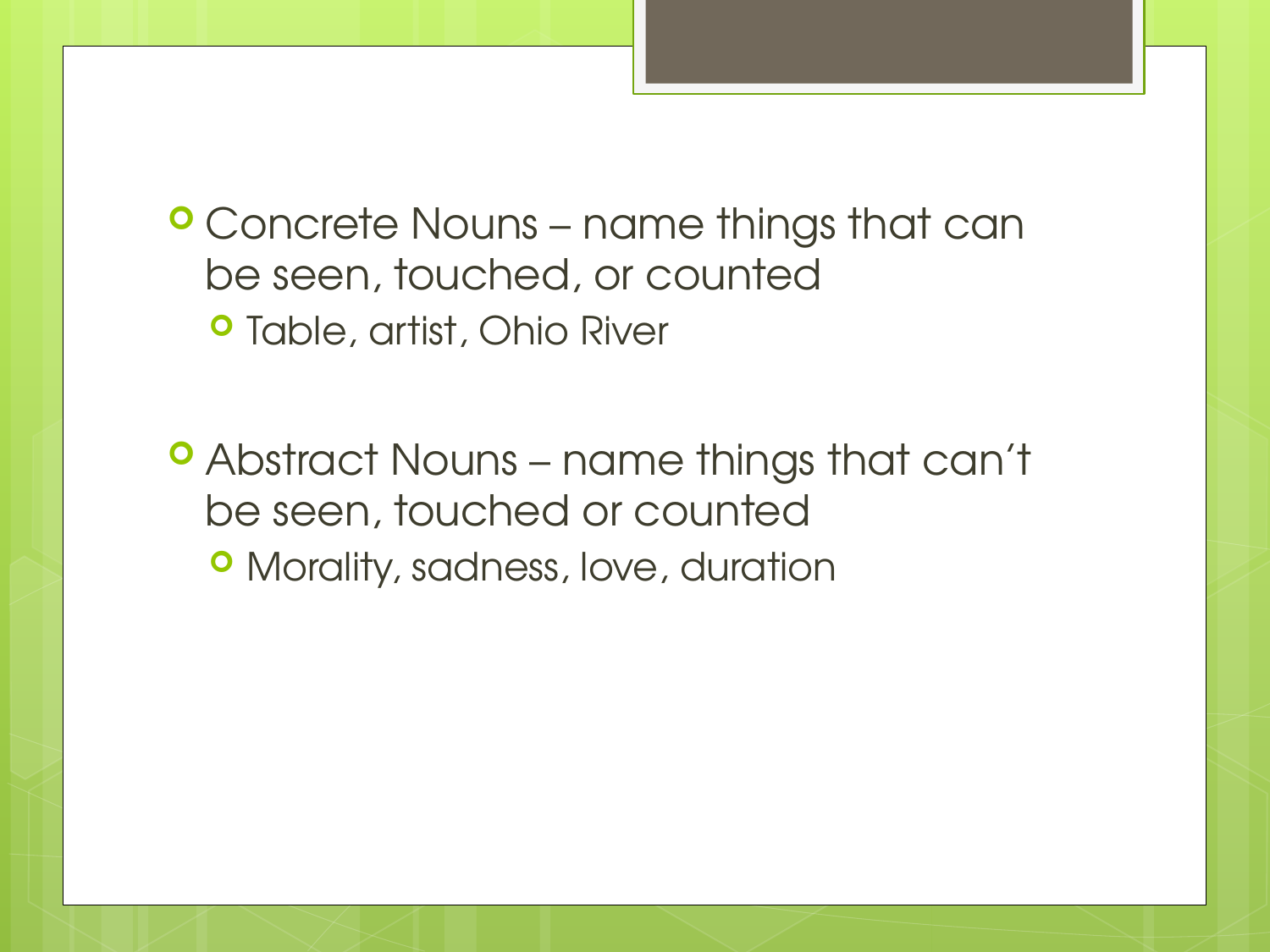

Concrete Nouns – name things that can be seen, touched, or counted
Table, artist, Ohio River

Abstract Nouns – name things that can’t be seen, touched or counted
Morality, sadness, love, duration